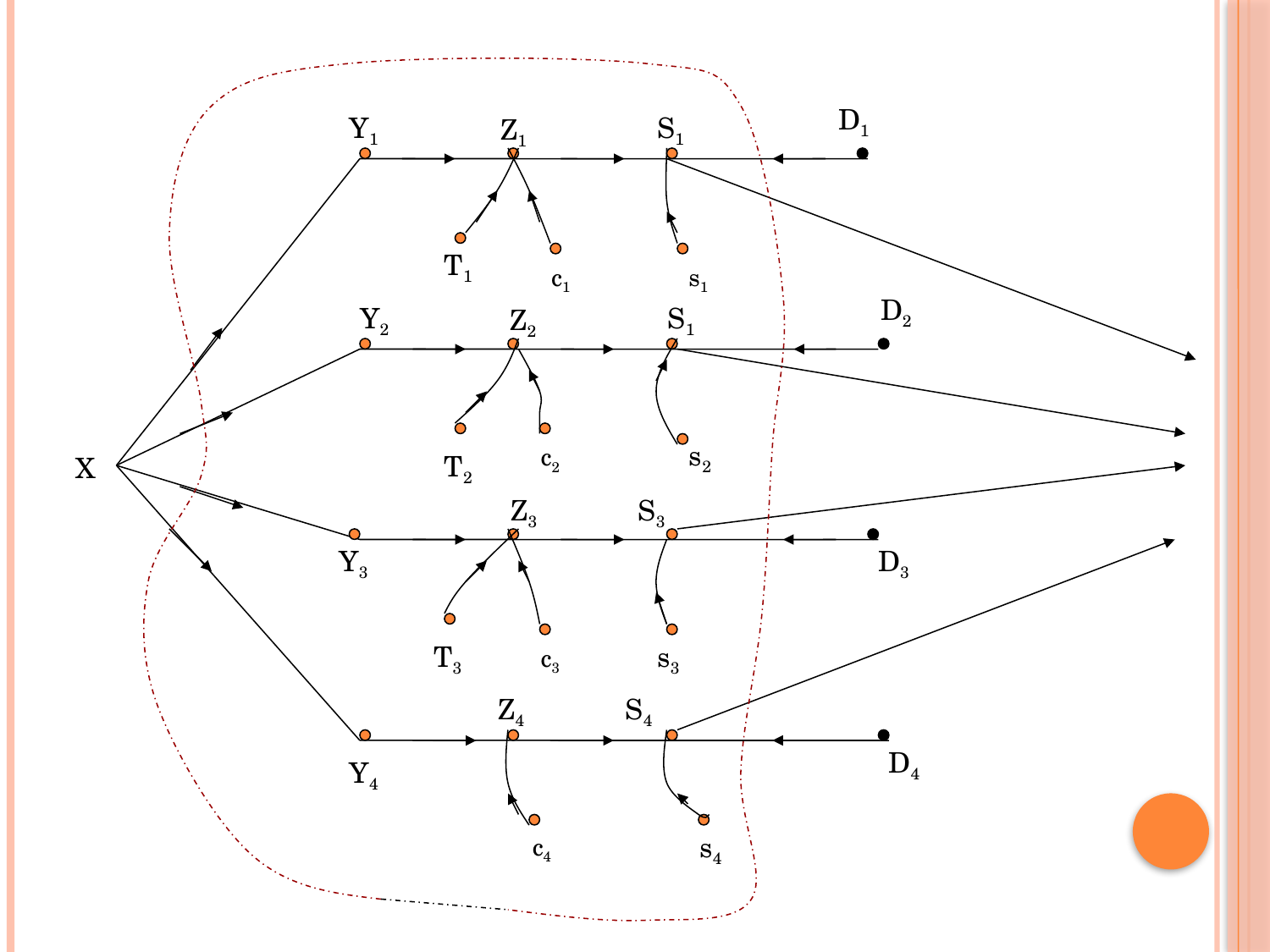

D1
Y1
S1
Z1

T1

c1
s1
D2
Y2
S1
Z2

s2

c2
T2
X

Z3
S3

Y3
D3

T3
s3
c3
Z4
S4

D4

Y4

s4
c4